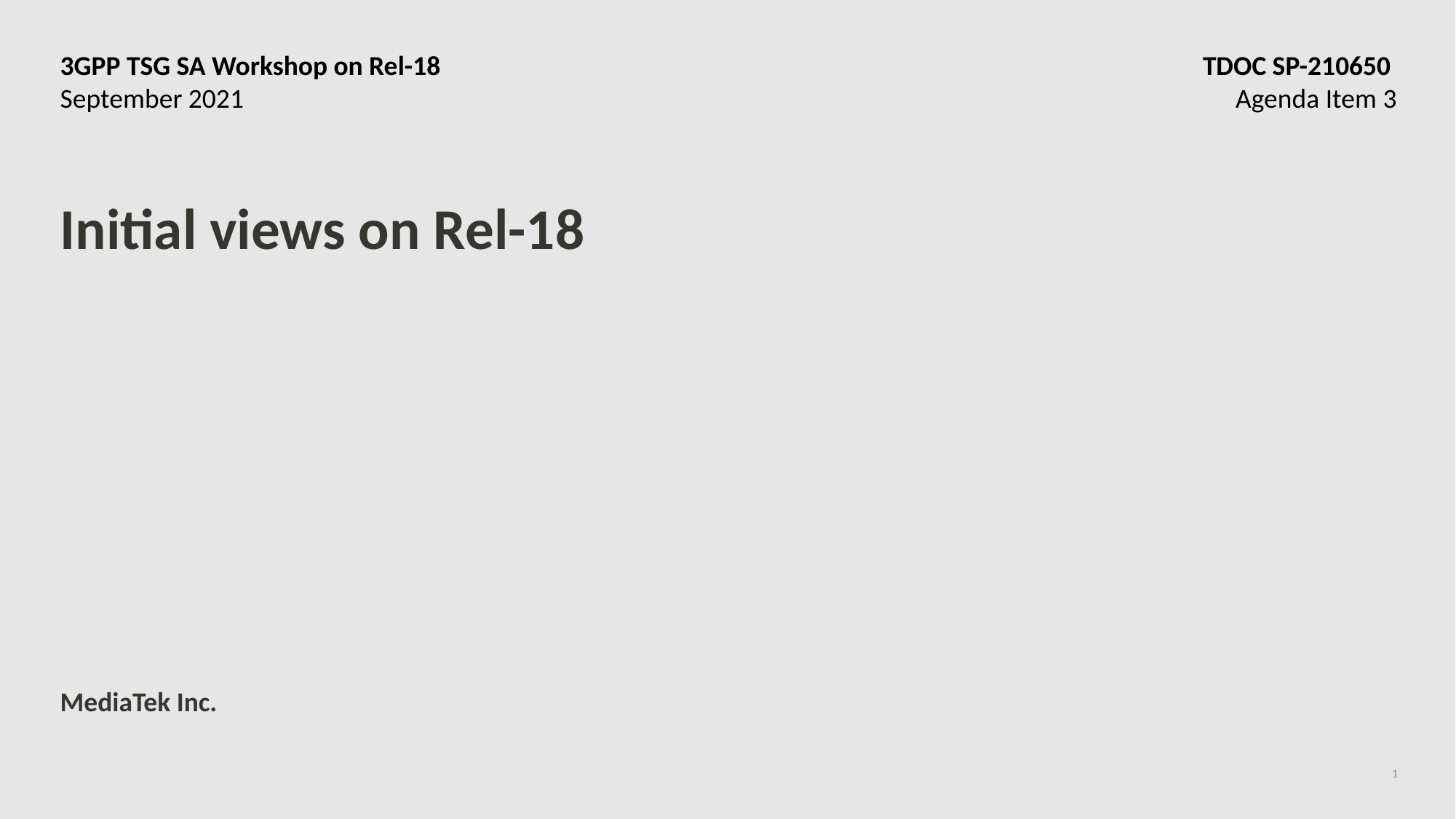

3GPP TSG SA Workshop on Rel-18 	TDOC SP-210650
September 2021	Agenda Item 3
# Initial views on Rel-18

MediaTek Inc.
1